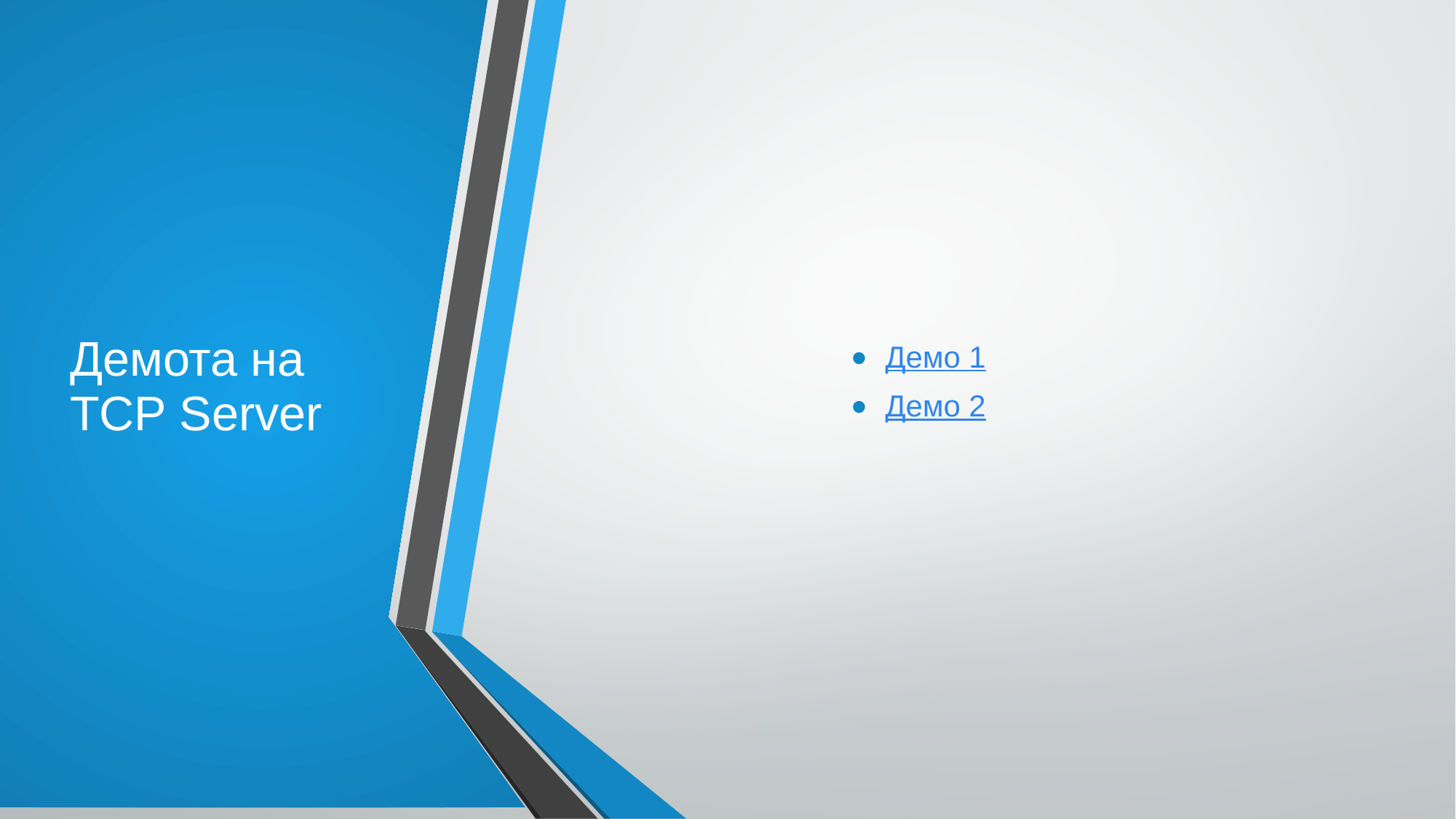

Демота на TCP Server
Демо 1
Демо 2